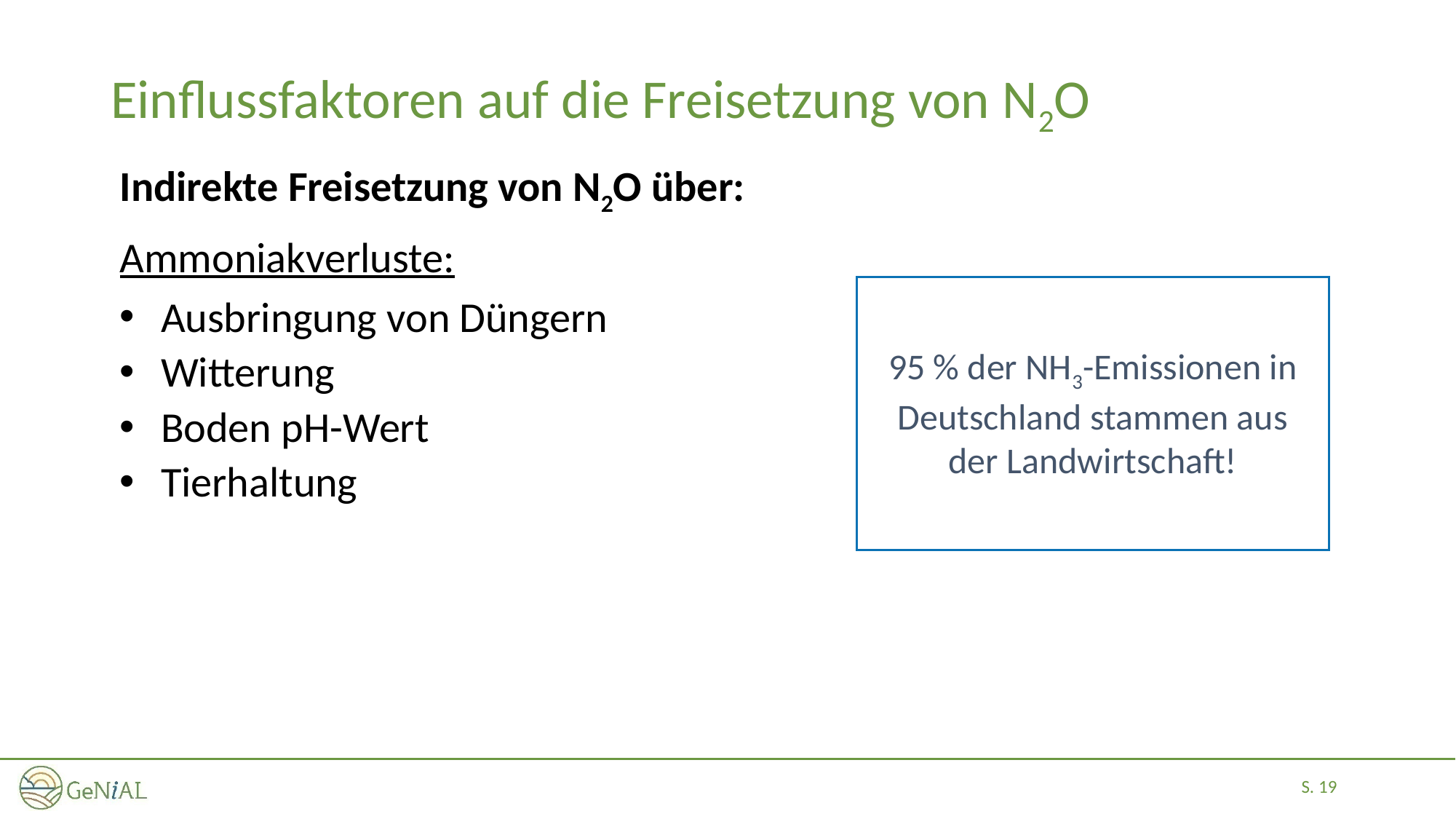

# Einflussfaktoren auf die Freisetzung von N2O
Indirekte Freisetzung von N2O über:
Ammoniakverluste:
Ausbringung von Düngern
Witterung
Boden pH-Wert
Tierhaltung

95 % der NH3-Emissionen in Deutschland stammen aus der Landwirtschaft!